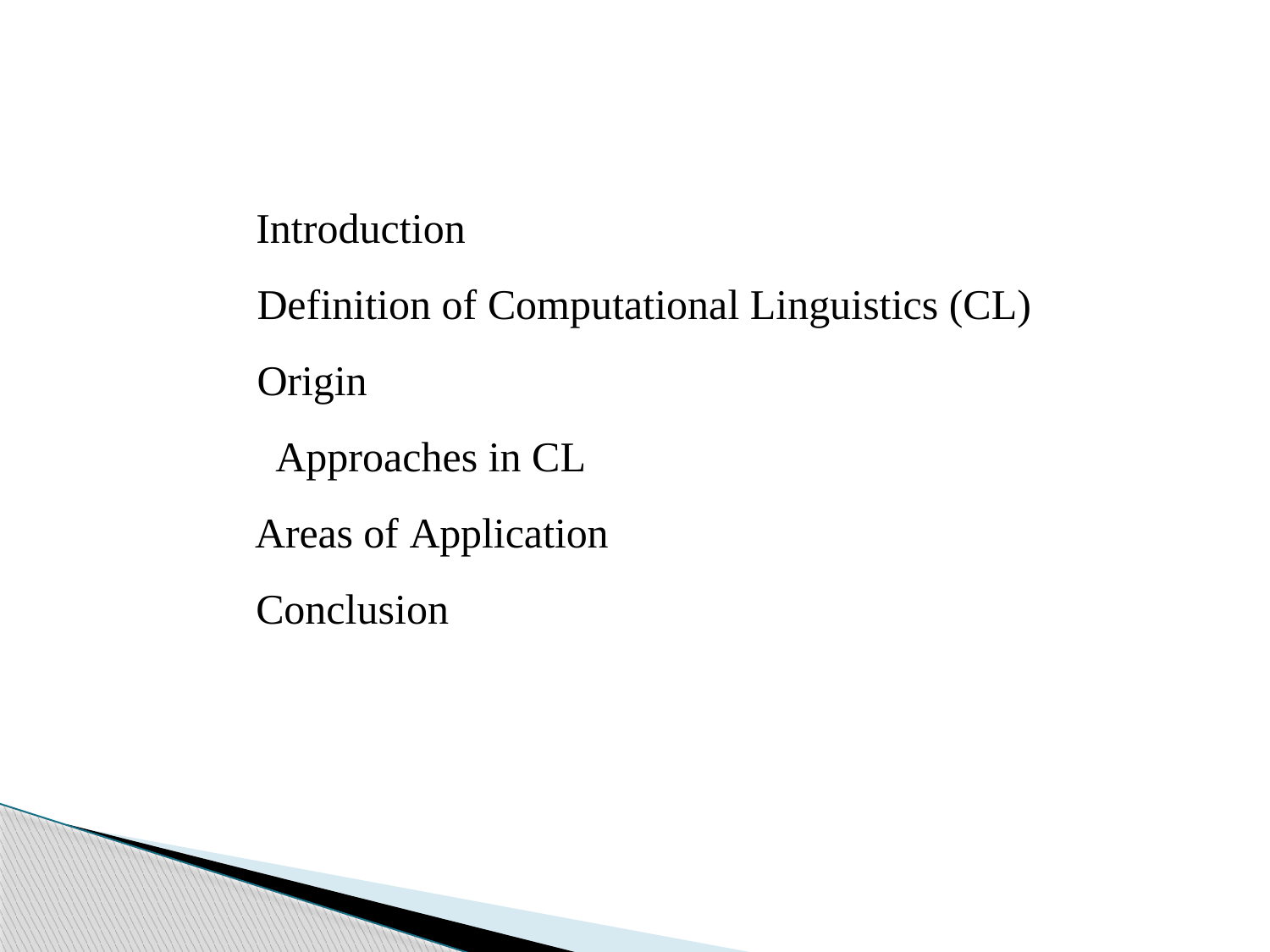

Introduction
  Definition of Computational Linguistics (CL)
  Origin
	   Approaches in CL
         Areas of Application
         Conclusion